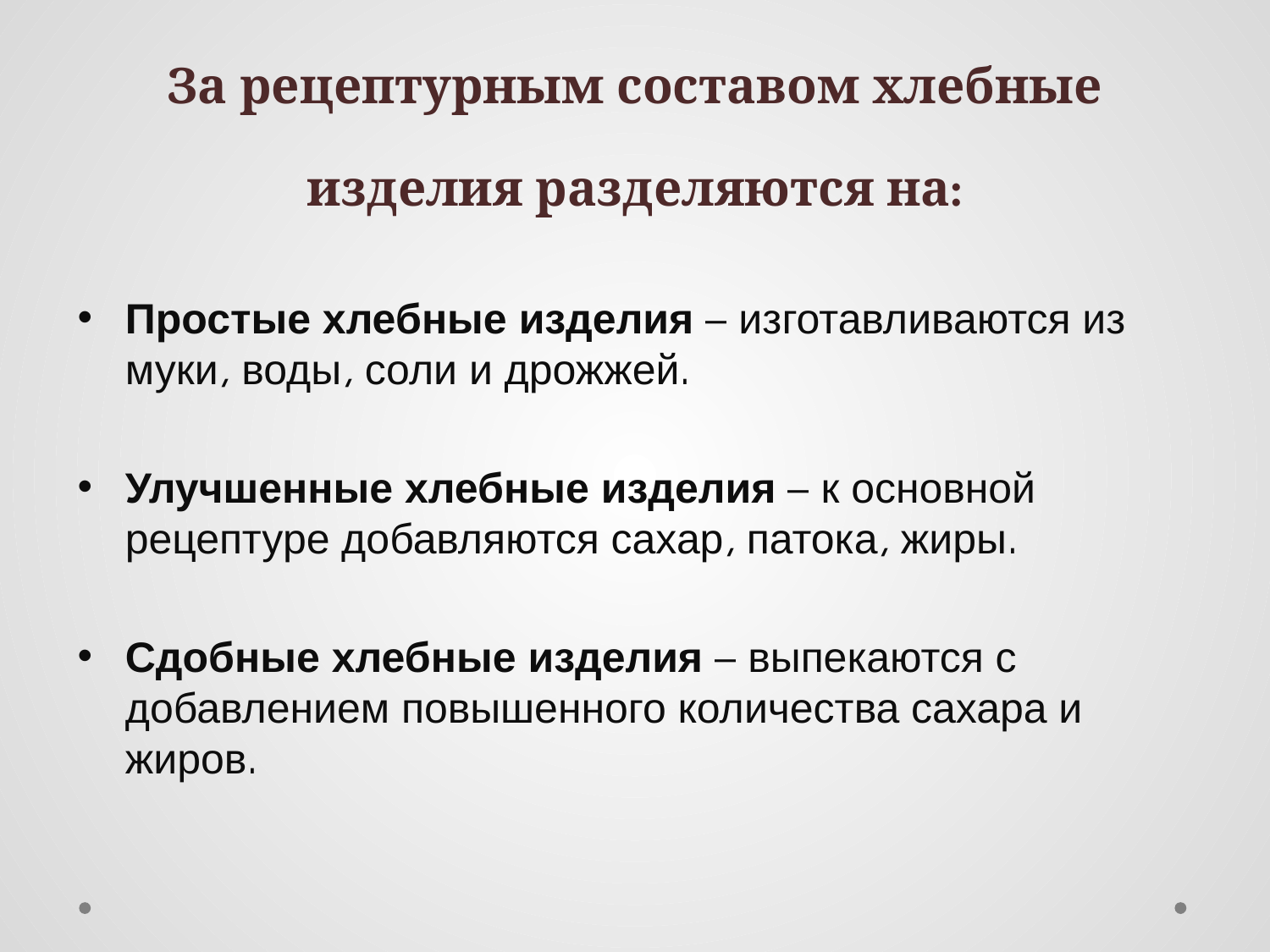

# За рецептурным составом хлебные изделия разделяются на:

Простые хлебные изделия – изготавливаются из муки, воды, соли и дрожжей.

Улучшенные хлебные изделия – к основной рецептуре добавляются сахар, патока, жиры.

Сдобные хлебные изделия – выпекаются с добавлением повышенного количества сахара и жиров.